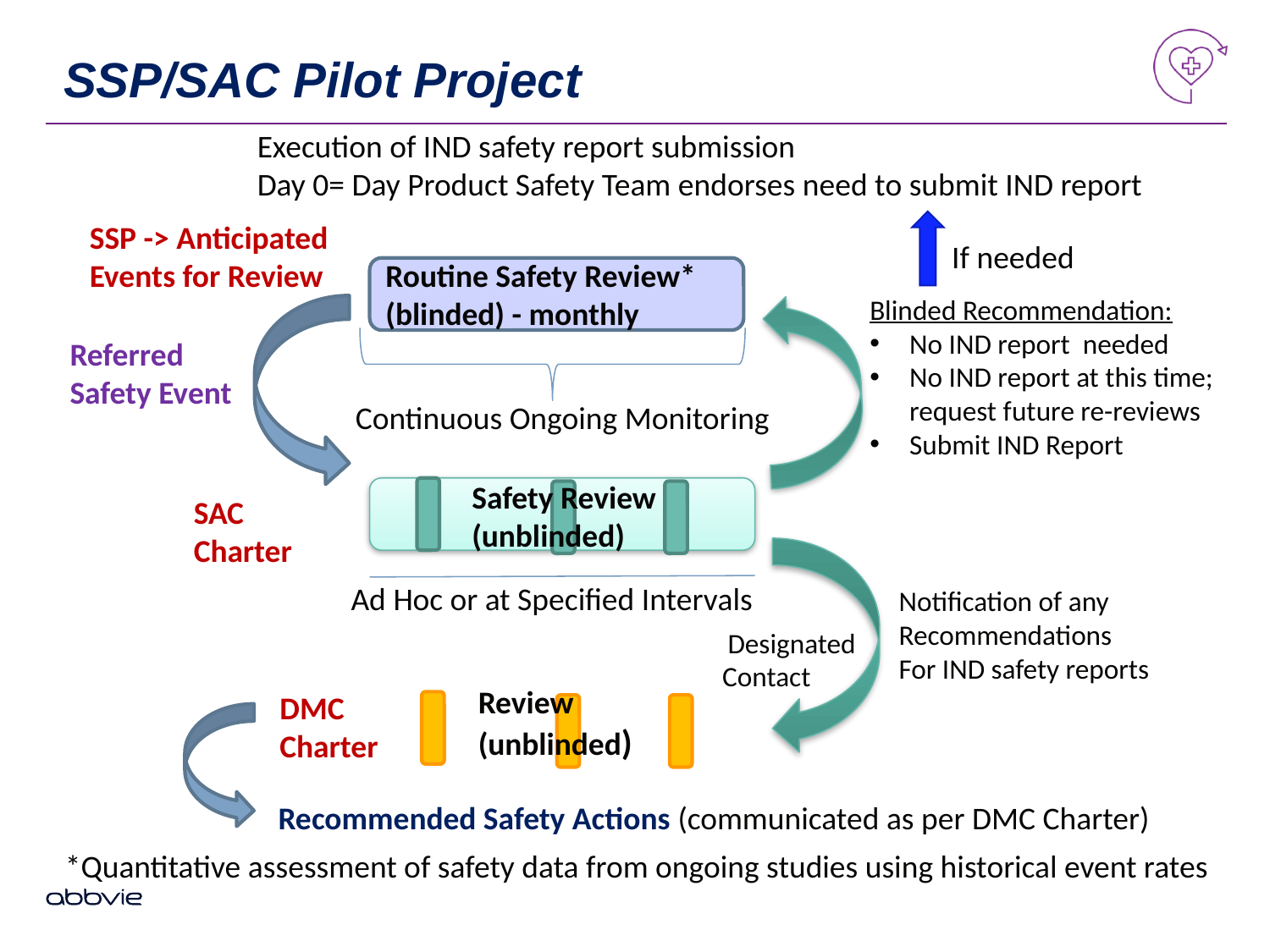

# SSP/SAC Pilot Project
Execution of IND safety report submission
Day 0= Day Product Safety Team endorses need to submit IND report

SSP -> Anticipated Events for Review
Routine Safety Review*
(blinded) - monthly
Blinded Recommendation:
No IND report  needed
No IND report at this time; request future re-reviews
Submit IND Report

Referred
Safety Event

SAC Charter

Notification of any Recommendations
For IND safety reports
DMC Charter

If needed
Continuous Ongoing Monitoring
Safety Review
(unblinded)
Ad Hoc or at Specified Intervals
 Designated
Contact
Review
(unblinded)

Recommended Safety Actions (communicated as per DMC Charter)
*Quantitative assessment of safety data from ongoing studies using historical event rates